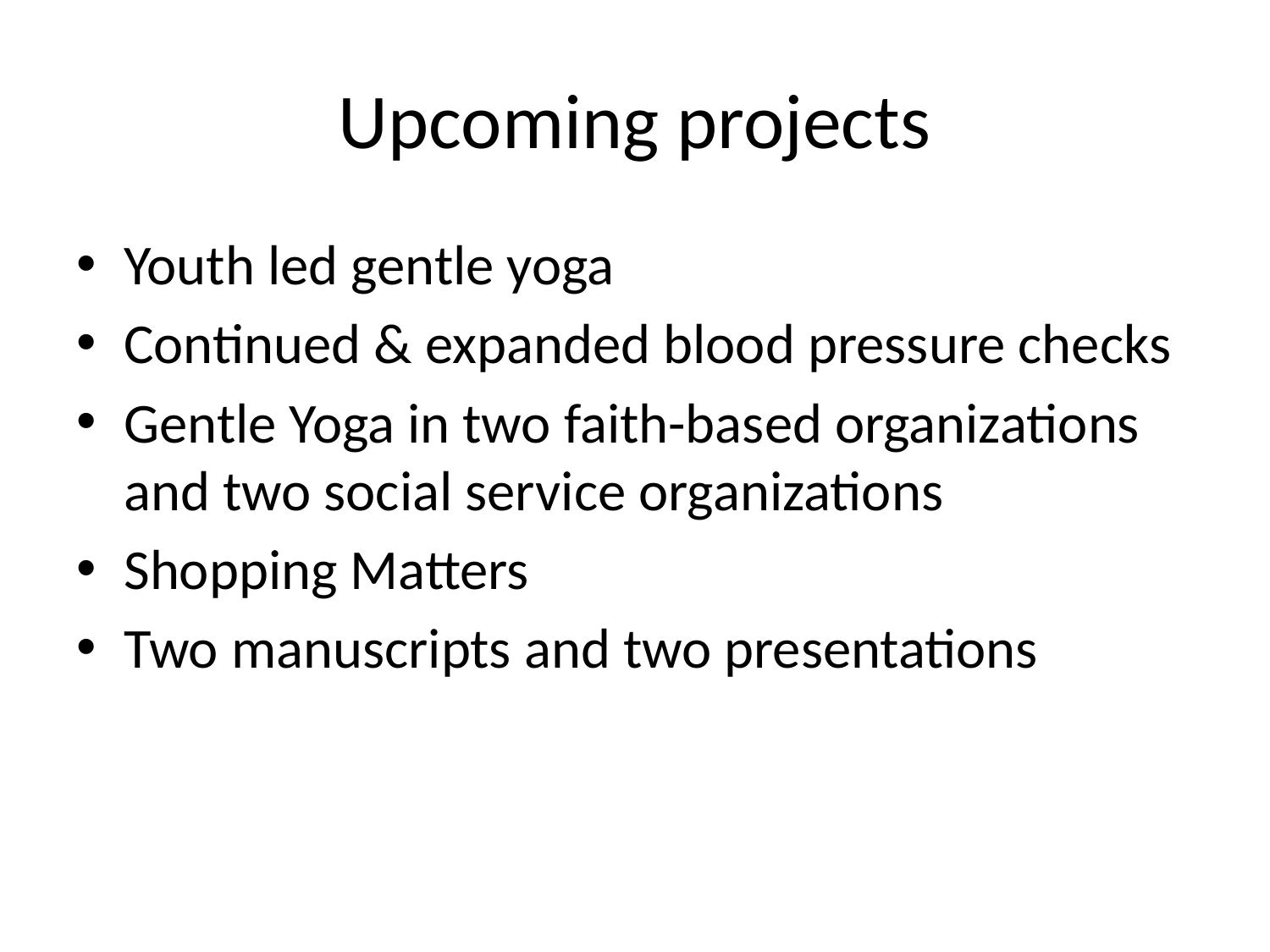

# Upcoming projects
Youth led gentle yoga
Continued & expanded blood pressure checks
Gentle Yoga in two faith-based organizations and two social service organizations
Shopping Matters
Two manuscripts and two presentations